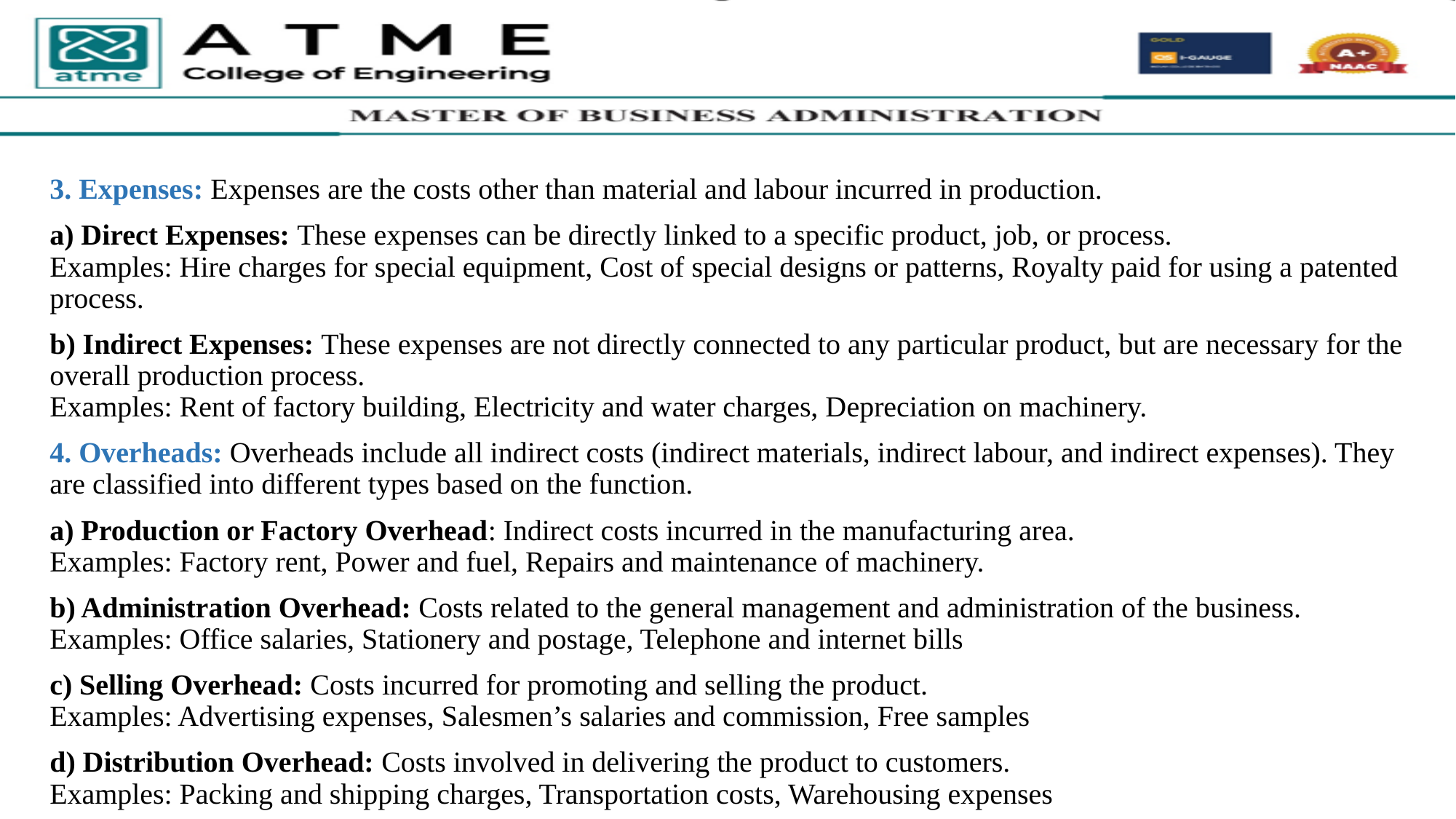

3. Expenses: Expenses are the costs other than material and labour incurred in production.
a) Direct Expenses: These expenses can be directly linked to a specific product, job, or process.
Examples: Hire charges for special equipment, Cost of special designs or patterns, Royalty paid for using a patented process.
b) Indirect Expenses: These expenses are not directly connected to any particular product, but are necessary for the overall production process.
Examples: Rent of factory building, Electricity and water charges, Depreciation on machinery.
4. Overheads: Overheads include all indirect costs (indirect materials, indirect labour, and indirect expenses). They are classified into different types based on the function.
a) Production or Factory Overhead: Indirect costs incurred in the manufacturing area.
Examples: Factory rent, Power and fuel, Repairs and maintenance of machinery.
b) Administration Overhead: Costs related to the general management and administration of the business.
Examples: Office salaries, Stationery and postage, Telephone and internet bills
c) Selling Overhead: Costs incurred for promoting and selling the product.
Examples: Advertising expenses, Salesmen’s salaries and commission, Free samples
d) Distribution Overhead: Costs involved in delivering the product to customers.
Examples: Packing and shipping charges, Transportation costs, Warehousing expenses